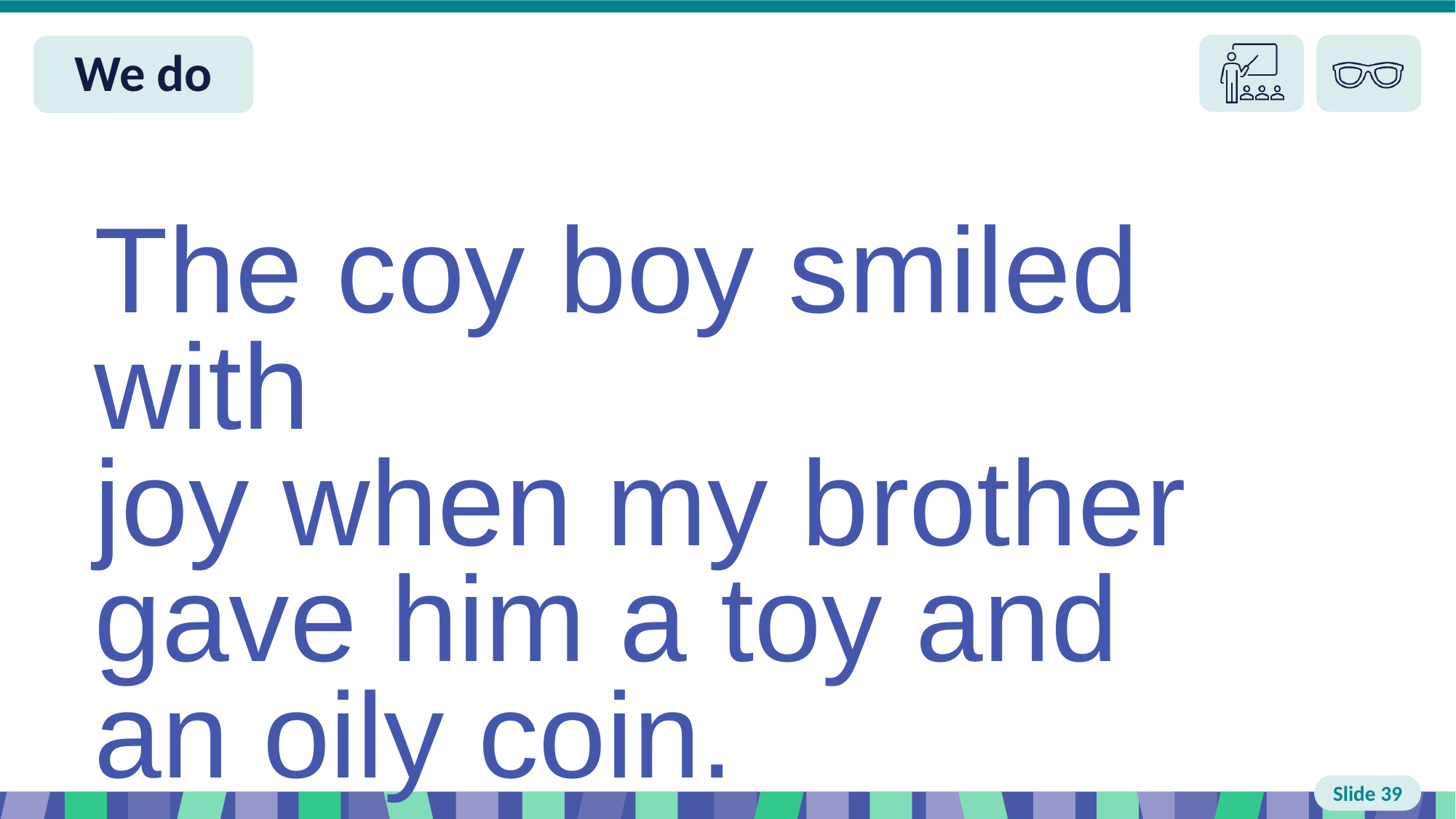

Slide 39 We do
The coy boy smiled with
joy when my brother
gave him a toy and
an oily coin.